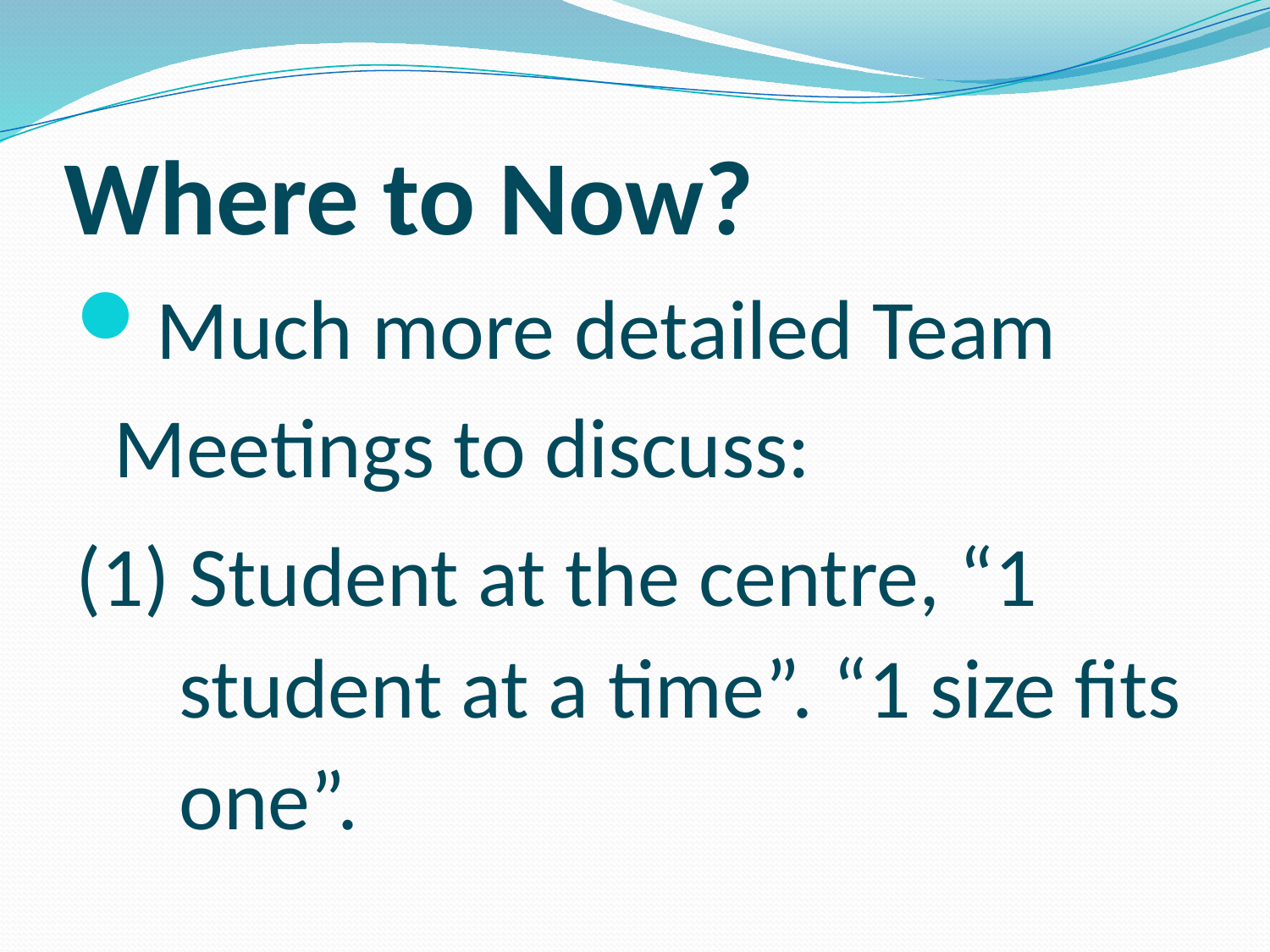

# Where to Now?
Much more detailed Team
  Meetings to discuss:
(1) Student at the centre, “1 student at a time”. “1 size fits one”.